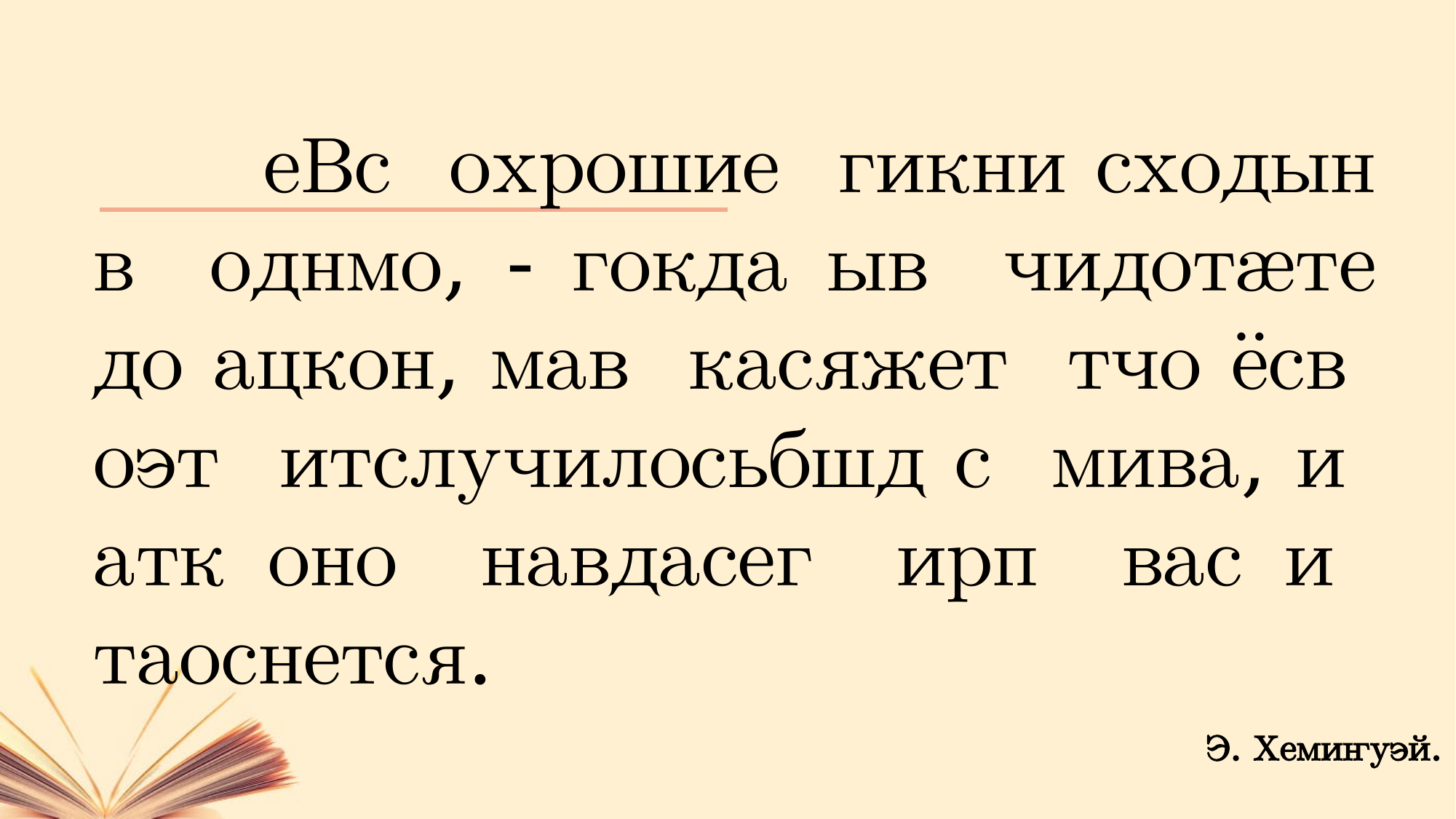

еВс  охрошие  гикни сходын в  однмо, - гокда ыв  чидотаете до ацкон, мав  касяжет  тчо ёсв  оэт  итслучилосьбшд с  мива, и  атк оно  навдасег  ирп  вас и  таоснется.
Э. Хемингуэй.